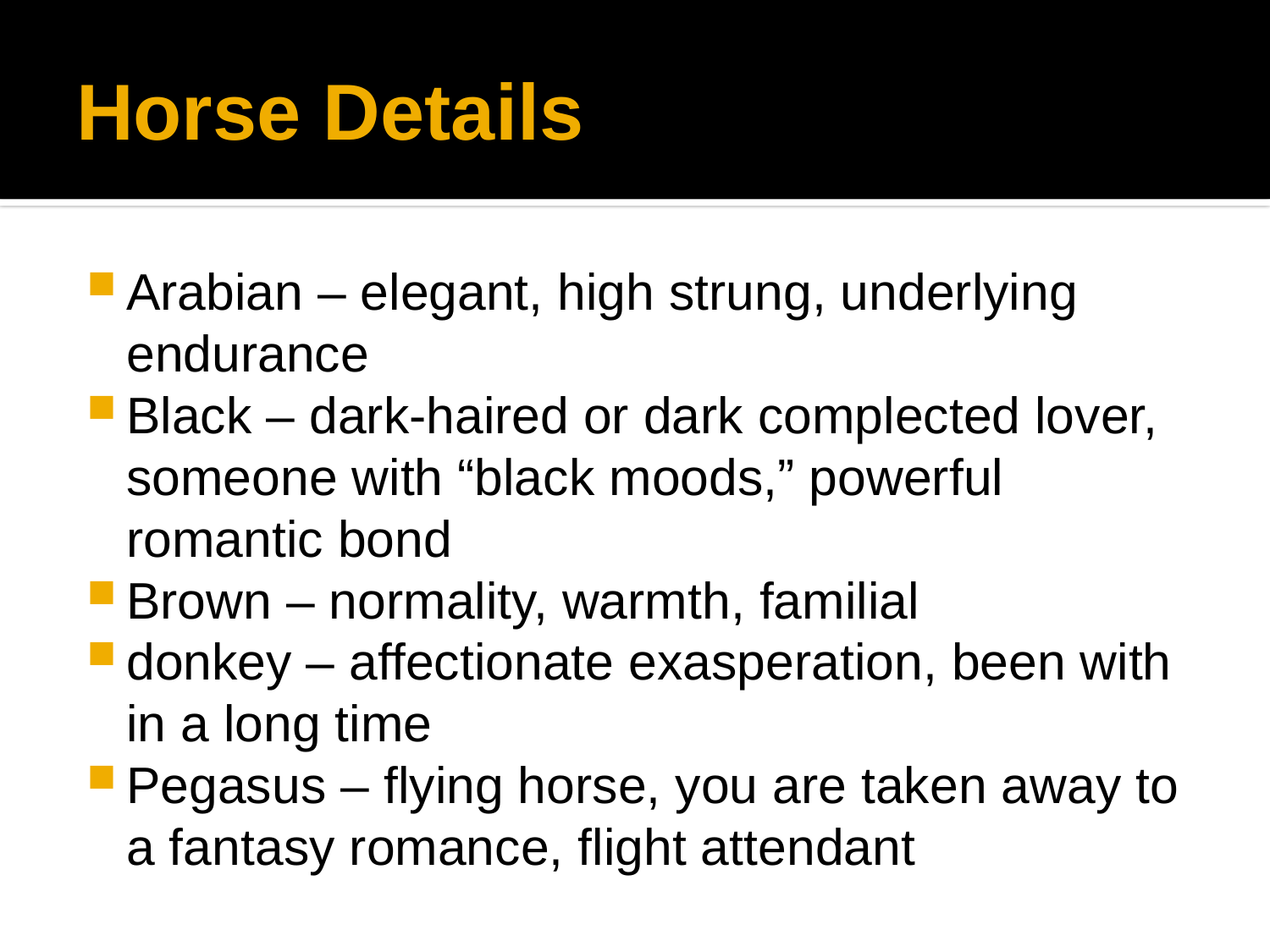

# Horse Details
Arabian – elegant, high strung, underlying endurance
Black – dark-haired or dark complected lover, someone with “black moods,” powerful romantic bond
Brown – normality, warmth, familial
donkey – affectionate exasperation, been with in a long time
Pegasus – flying horse, you are taken away to a fantasy romance, flight attendant